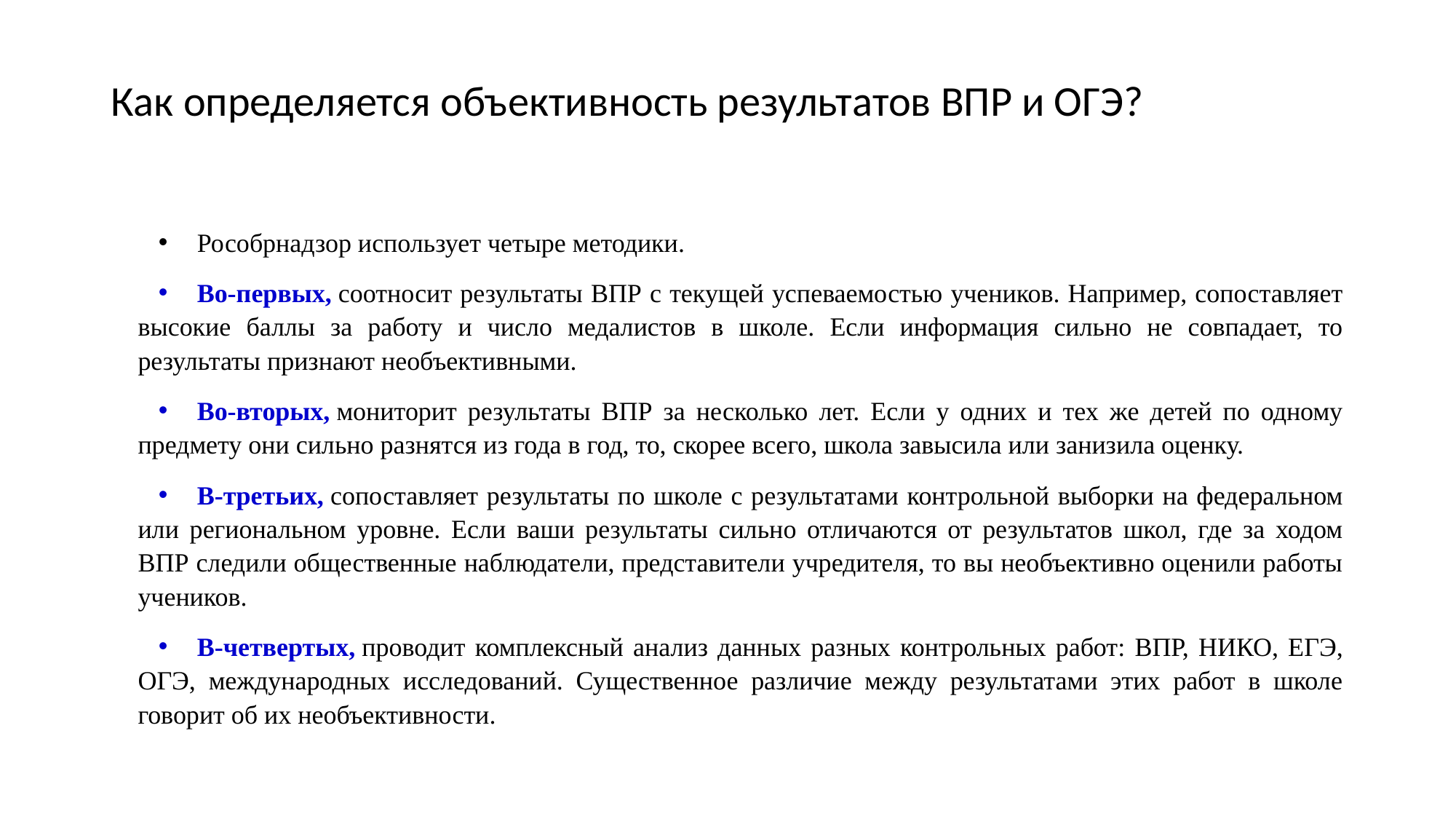

# Как определяется объективность результатов ВПР и ОГЭ?
Рособрнадзор использует четыре методики.
Во-первых, соотносит результаты ВПР с текущей успеваемостью учеников. Например, сопоставляет высокие баллы за работу и число медалистов в школе. Если информация сильно не совпадает, то результаты признают необъективными.
Во-вторых, мониторит результаты ВПР за несколько лет. Если у одних и тех же детей по одному предмету они сильно разнятся из года в год, то, скорее всего, школа завысила или занизила оценку.
В-третьих, сопоставляет результаты по школе с результатами контрольной выборки на федеральном или региональном уровне. Если ваши результаты сильно отличаются от результатов школ, где за ходом ВПР следили общественные наблюдатели, представители учредителя, то вы необъективно оценили работы учеников.
В-четвертых, проводит комплексный анализ данных разных контрольных работ: ВПР, НИКО, ЕГЭ, ОГЭ, международных исследований. Существенное различие между результатами этих работ в школе говорит об их необъективности.